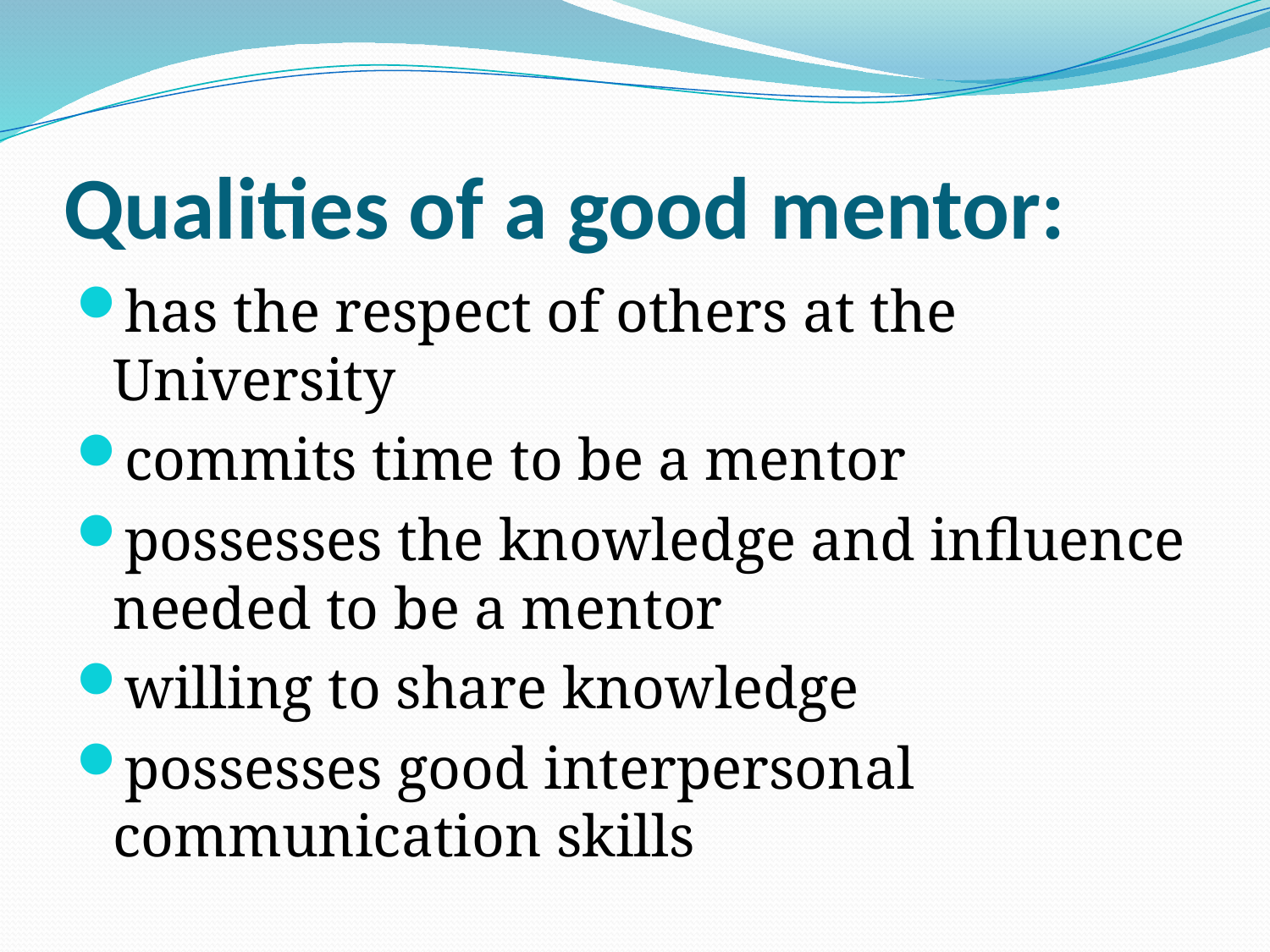

# Qualities of a good mentor:
has the respect of others at the University
commits time to be a mentor
possesses the knowledge and influence needed to be a mentor
willing to share knowledge
possesses good interpersonal communication skills